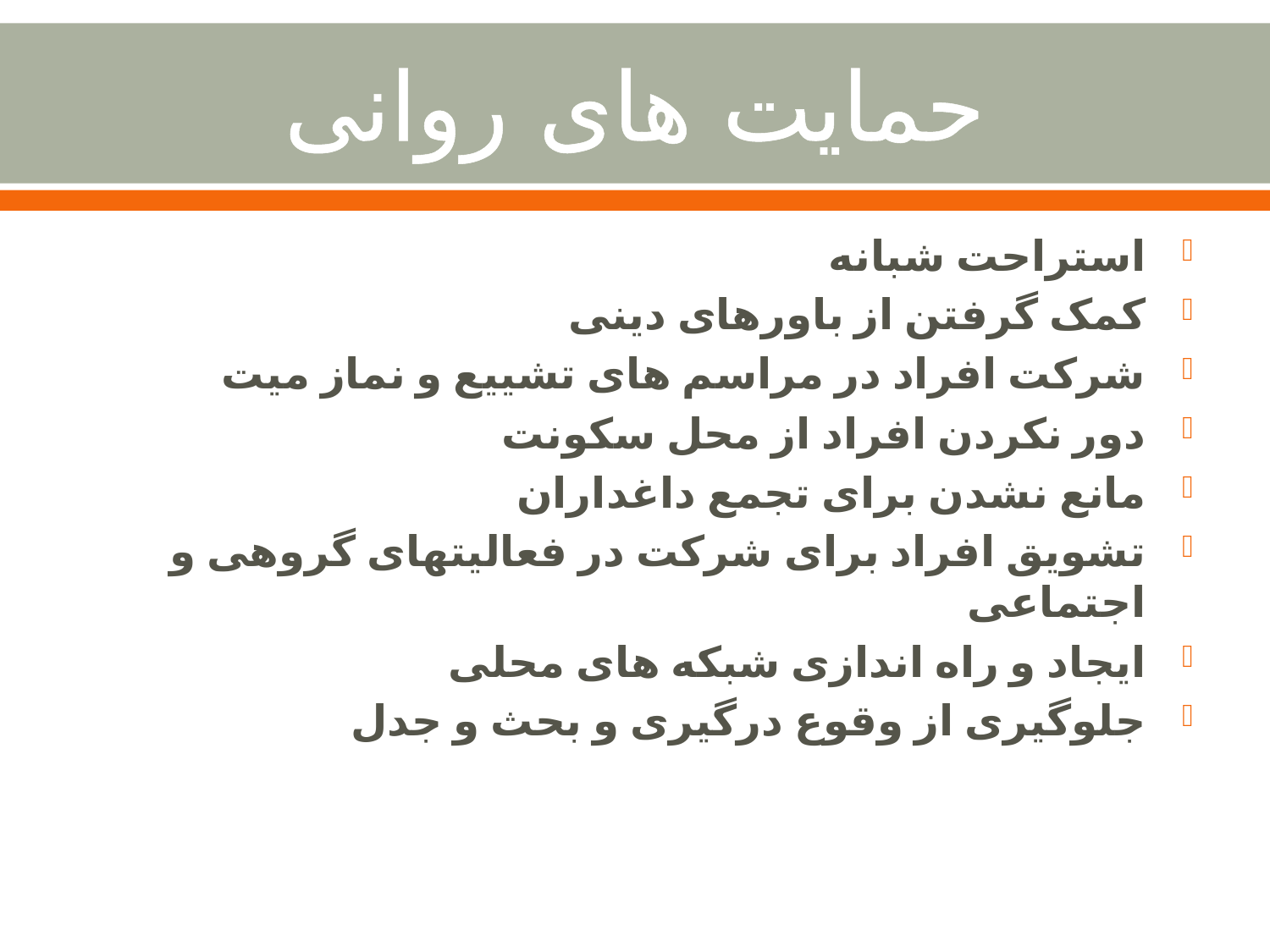

# حمایت های روانی
استراحت شبانه
کمک گرفتن از باورهای دینی
شرکت افراد در مراسم های تشییع و نماز میت
دور نکردن افراد از محل سکونت
مانع نشدن برای تجمع داغداران
تشویق افراد برای شرکت در فعالیتهای گروهی و اجتماعی
ایجاد و راه اندازی شبکه های محلی
جلوگیری از وقوع درگیری و بحث و جدل